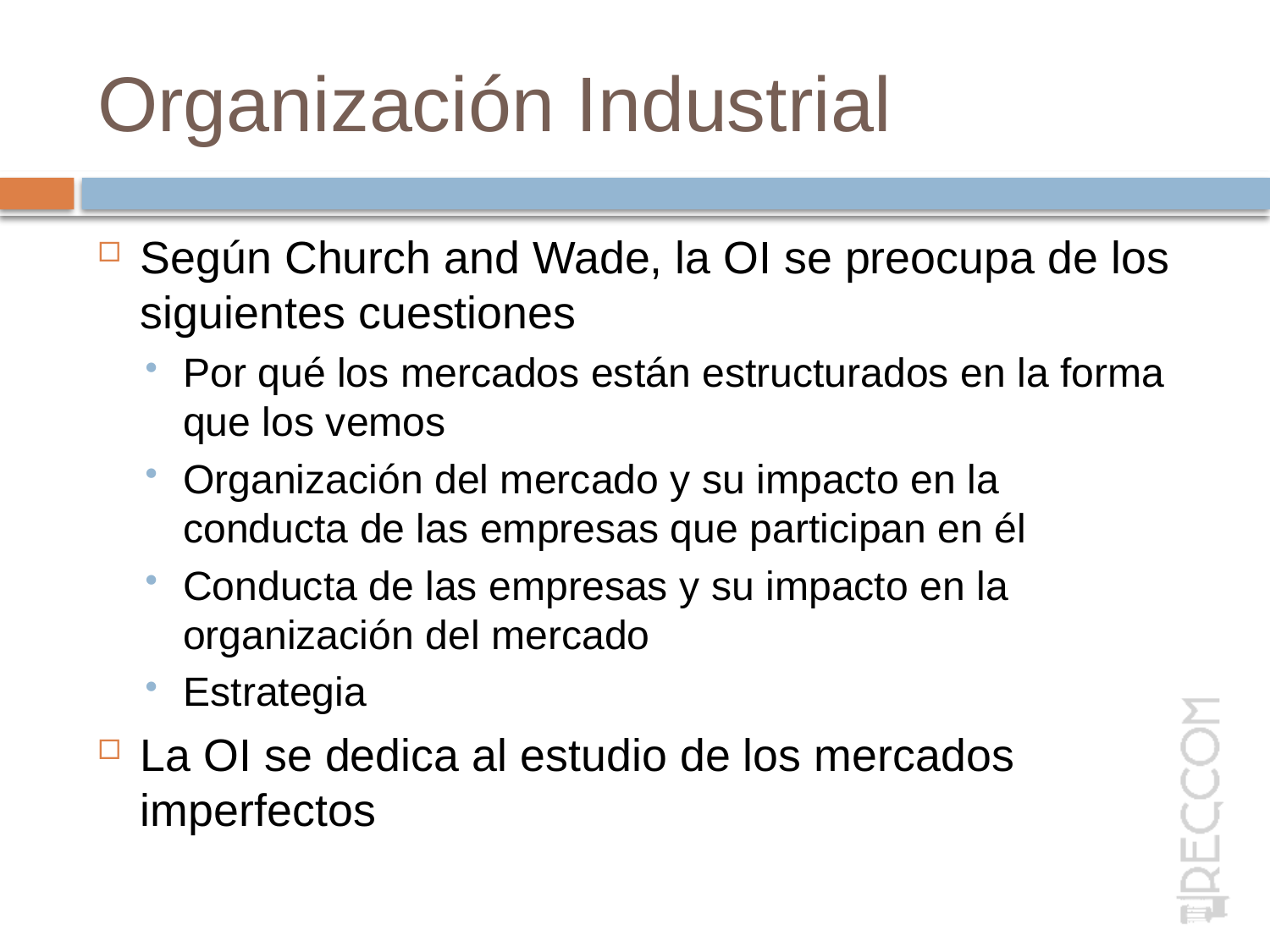

# Organización Industrial
Según Church and Wade, la OI se preocupa de los siguientes cuestiones
Por qué los mercados están estructurados en la forma que los vemos
Organización del mercado y su impacto en la conducta de las empresas que participan en él
Conducta de las empresas y su impacto en la organización del mercado
Estrategia
La OI se dedica al estudio de los mercados imperfectos